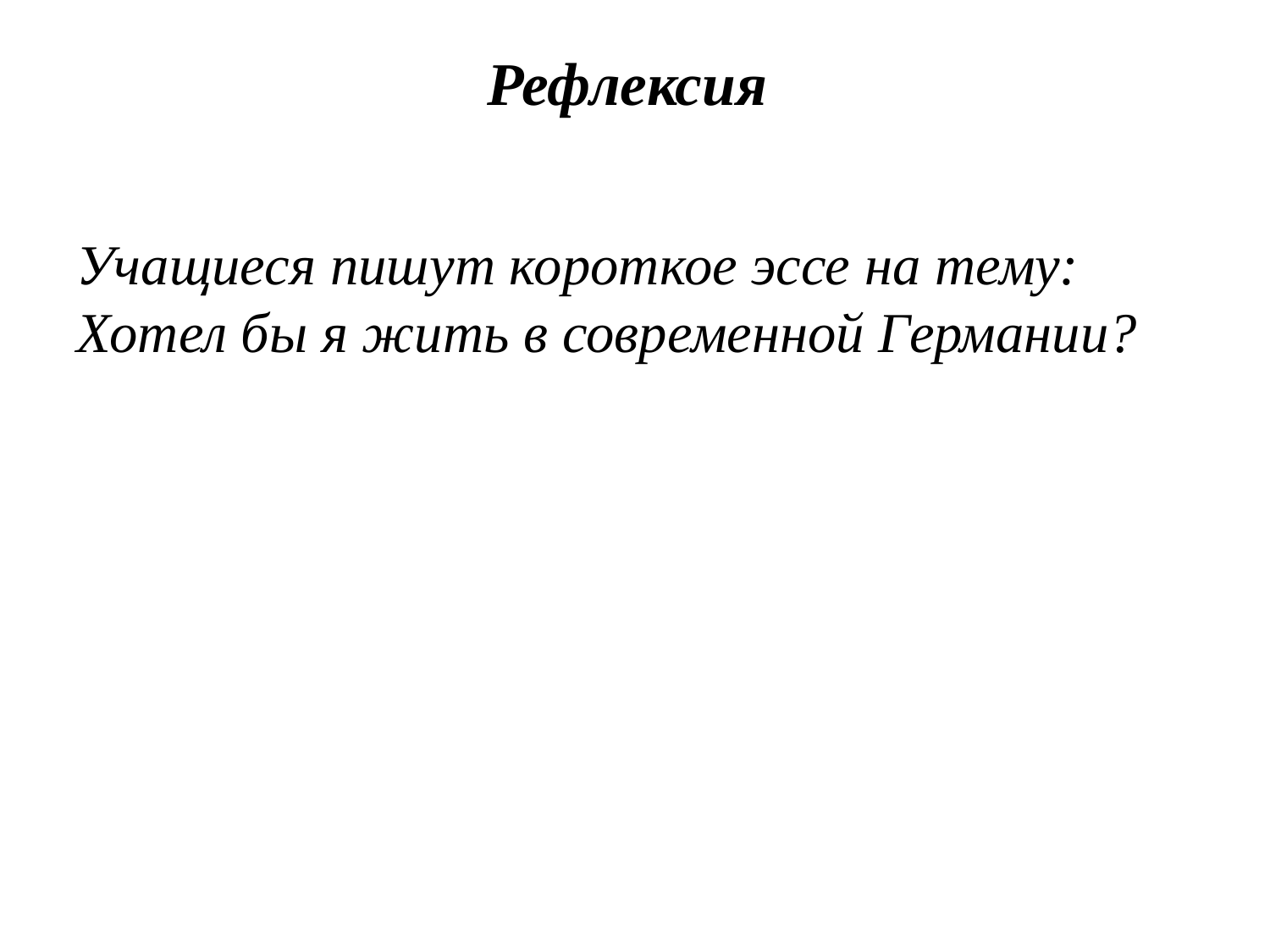

# Рефлексия
Учащиеся пишут короткое эссе на тему: Хотел бы я жить в современной Германии?